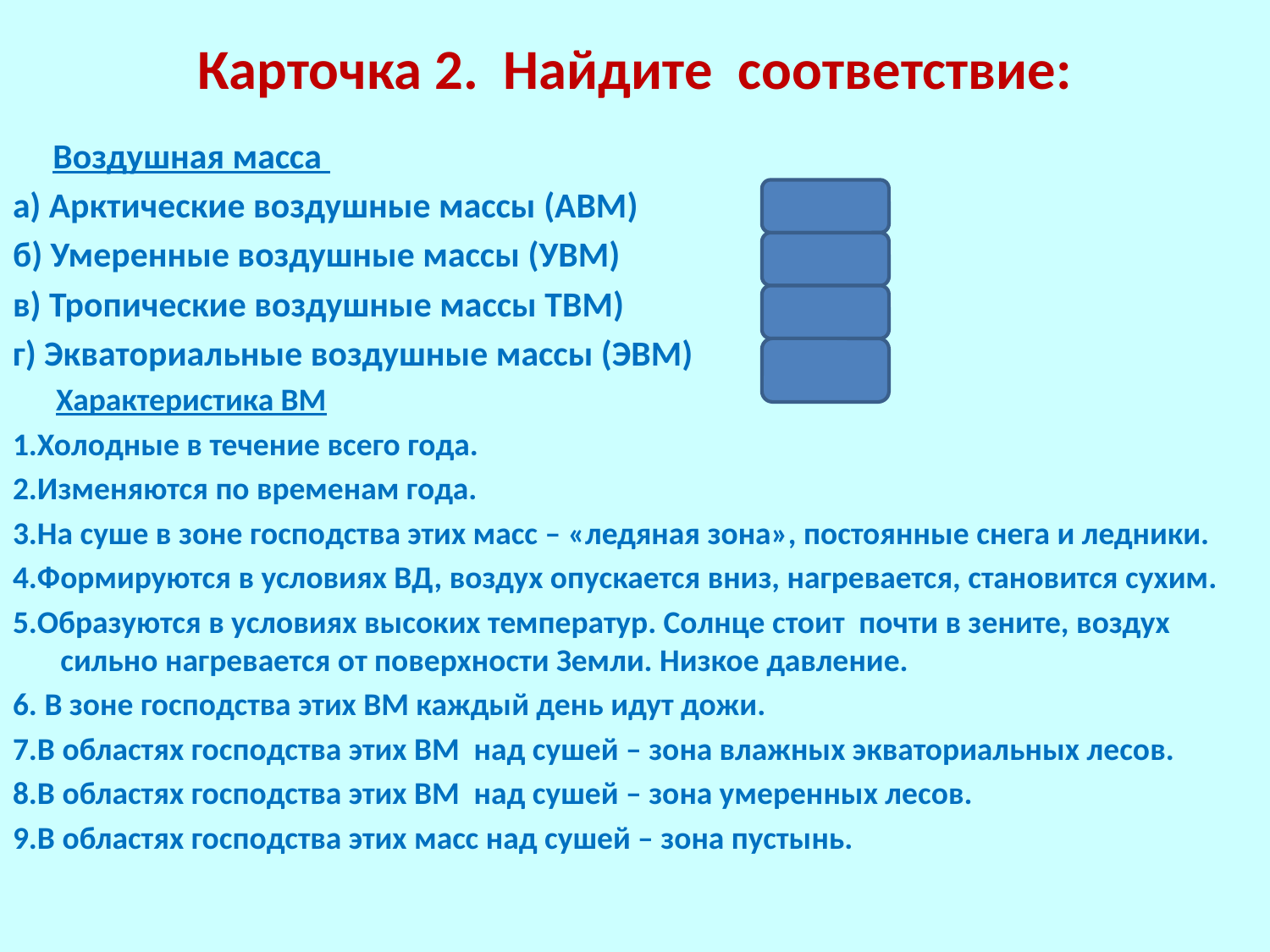

# Карточка 2.  Найдите  соответствие:
     Воздушная масса
а) Арктические воздушные массы (АВМ)                   1, 3
б) Умеренные воздушные массы (УВМ)                     2, 8
в) Тропические воздушные массы ТВМ)                     4, 9
г) Экваториальные воздушные массы (ЭВМ)             5, 6, 7
      Характеристика ВМ
1.Холодные в течение всего года.
2.Изменяются по временам года.
3.На суше в зоне господства этих масс – «ледяная зона», постоянные снега и ледники.
4.Формируются в условиях ВД, воздух опускается вниз, нагревается, становится сухим.
5.Образуются в условиях высоких температур. Солнце стоит  почти в зените, воздух сильно нагревается от поверхности Земли. Низкое давление.
6. В зоне господства этих ВМ каждый день идут дожи.
7.В областях господства этих ВМ  над сушей – зона влажных экваториальных лесов.
8.В областях господства этих ВМ  над сушей – зона умеренных лесов.
9.В областях господства этих масс над сушей – зона пустынь.